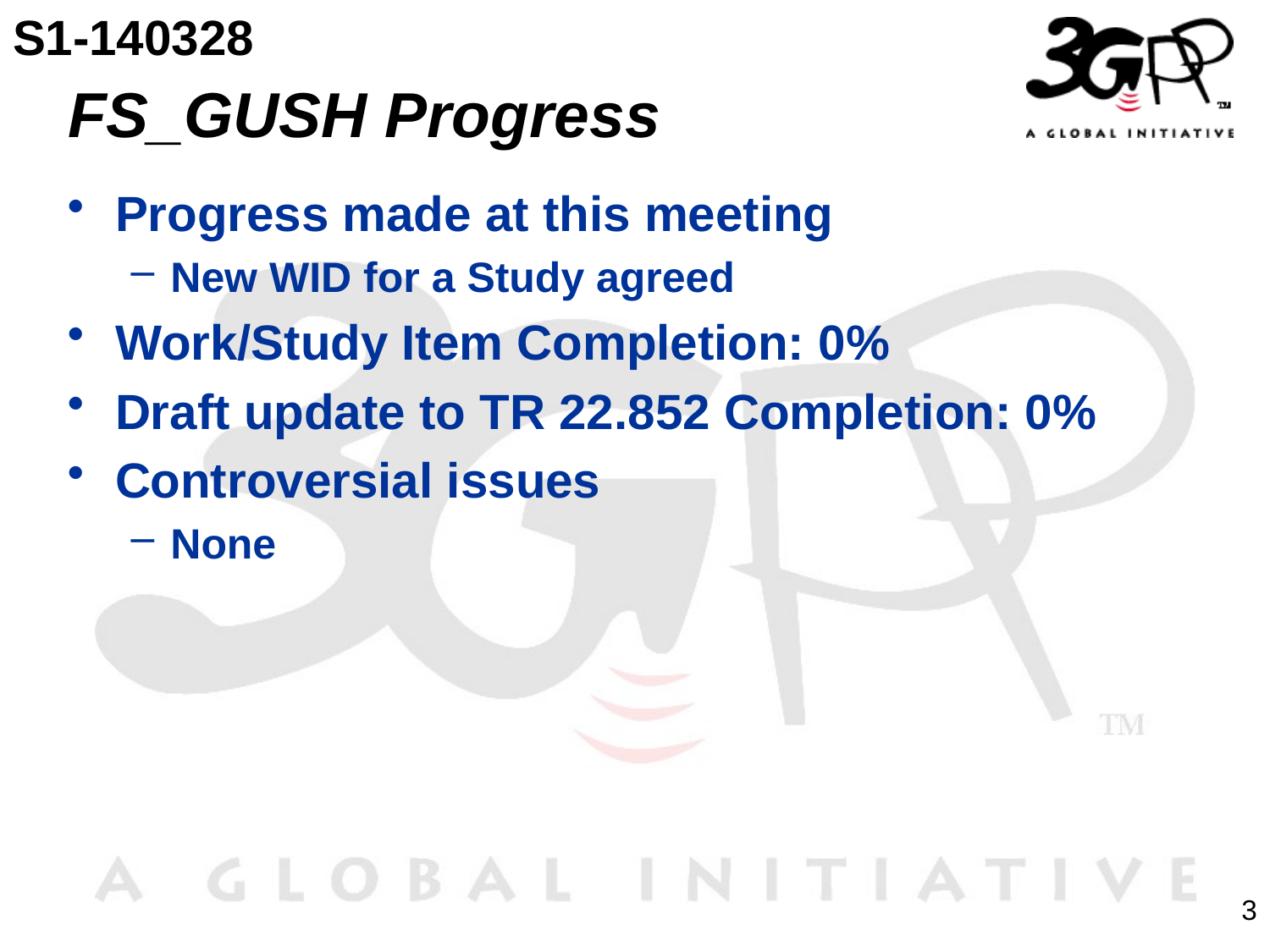

S1-140328
# FS_GUSH Progress
Progress made at this meeting
New WID for a Study agreed
Work/Study Item Completion: 0%
Draft update to TR 22.852 Completion: 0%
Controversial issues
None
3